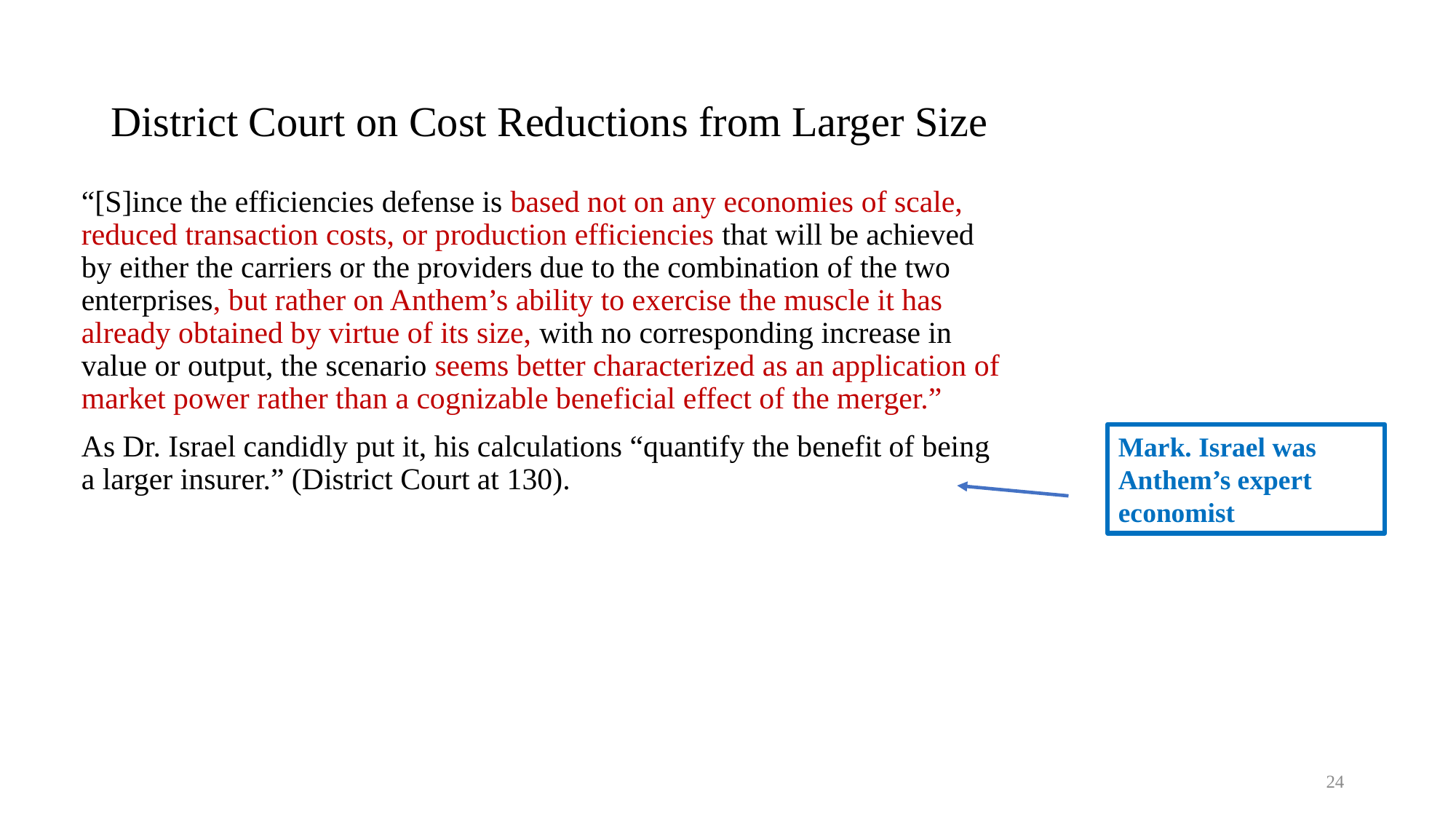

# District Court on Cost Reductions from Larger Size
“[S]ince the efficiencies defense is based not on any economies of scale, reduced transaction costs, or production efficiencies that will be achieved by either the carriers or the providers due to the combination of the two enterprises, but rather on Anthem’s ability to exercise the muscle it has already obtained by virtue of its size, with no corresponding increase in value or output, the scenario seems better characterized as an application of market power rather than a cognizable beneficial effect of the merger.”
As Dr. Israel candidly put it, his calculations “quantify the benefit of being a larger insurer.” (District Court at 130).

Mark. Israel was Anthem’s expert  economist
24